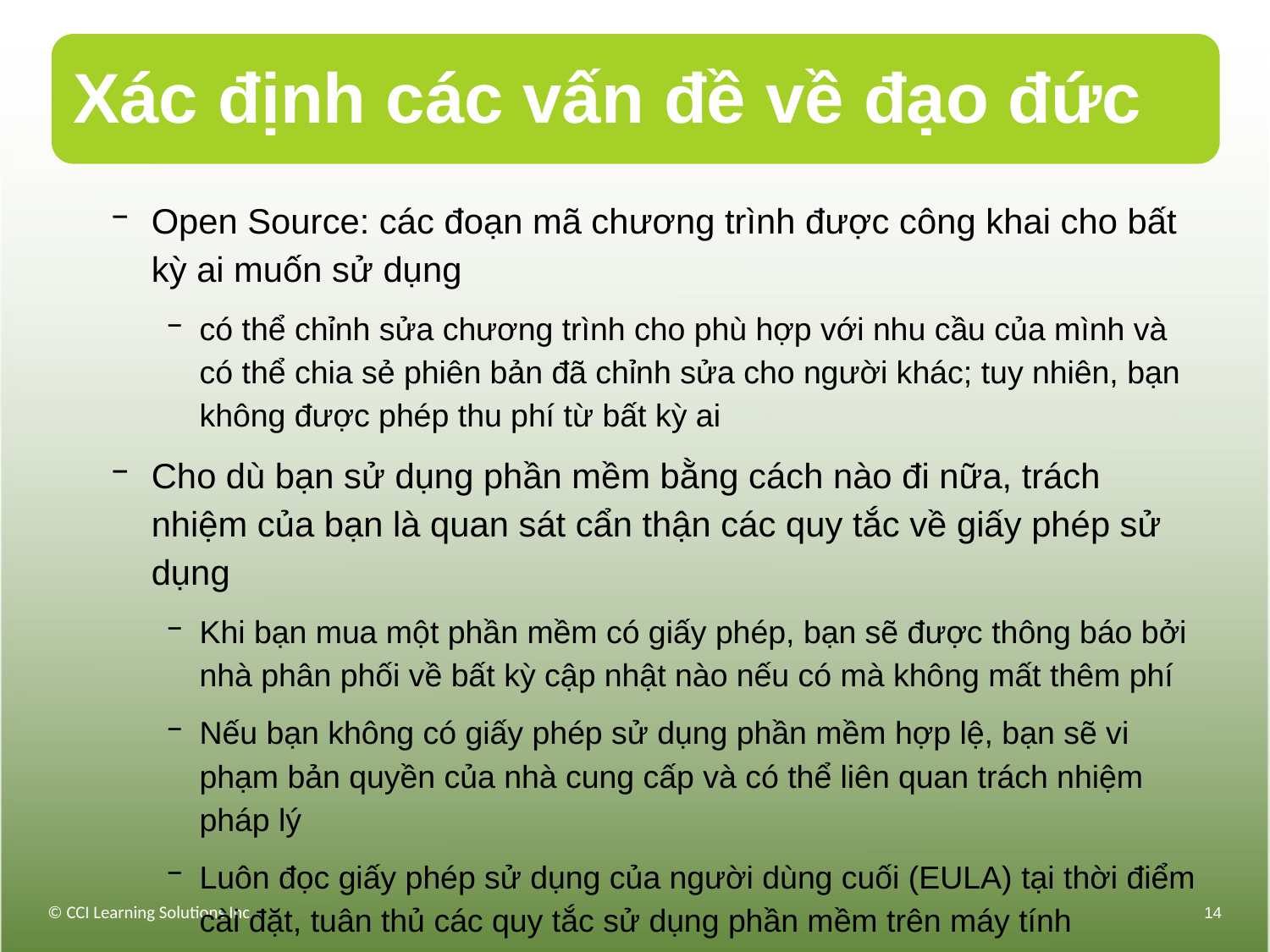

# Xác định các vấn đề về đạo đức
Open Source: các đoạn mã chương trình được công khai cho bất kỳ ai muốn sử dụng
có thể chỉnh sửa chương trình cho phù hợp với nhu cầu của mình và có thể chia sẻ phiên bản đã chỉnh sửa cho người khác; tuy nhiên, bạn không được phép thu phí từ bất kỳ ai
Cho dù bạn sử dụng phần mềm bằng cách nào đi nữa, trách nhiệm của bạn là quan sát cẩn thận các quy tắc về giấy phép sử dụng
Khi bạn mua một phần mềm có giấy phép, bạn sẽ được thông báo bởi nhà phân phối về bất kỳ cập nhật nào nếu có mà không mất thêm phí
Nếu bạn không có giấy phép sử dụng phần mềm hợp lệ, bạn sẽ vi phạm bản quyền của nhà cung cấp và có thể liên quan trách nhiệm pháp lý
Luôn đọc giấy phép sử dụng của người dùng cuối (EULA) tại thời điểm cài đặt, tuân thủ các quy tắc sử dụng phần mềm trên máy tính
© CCI Learning Solutions Inc.
14